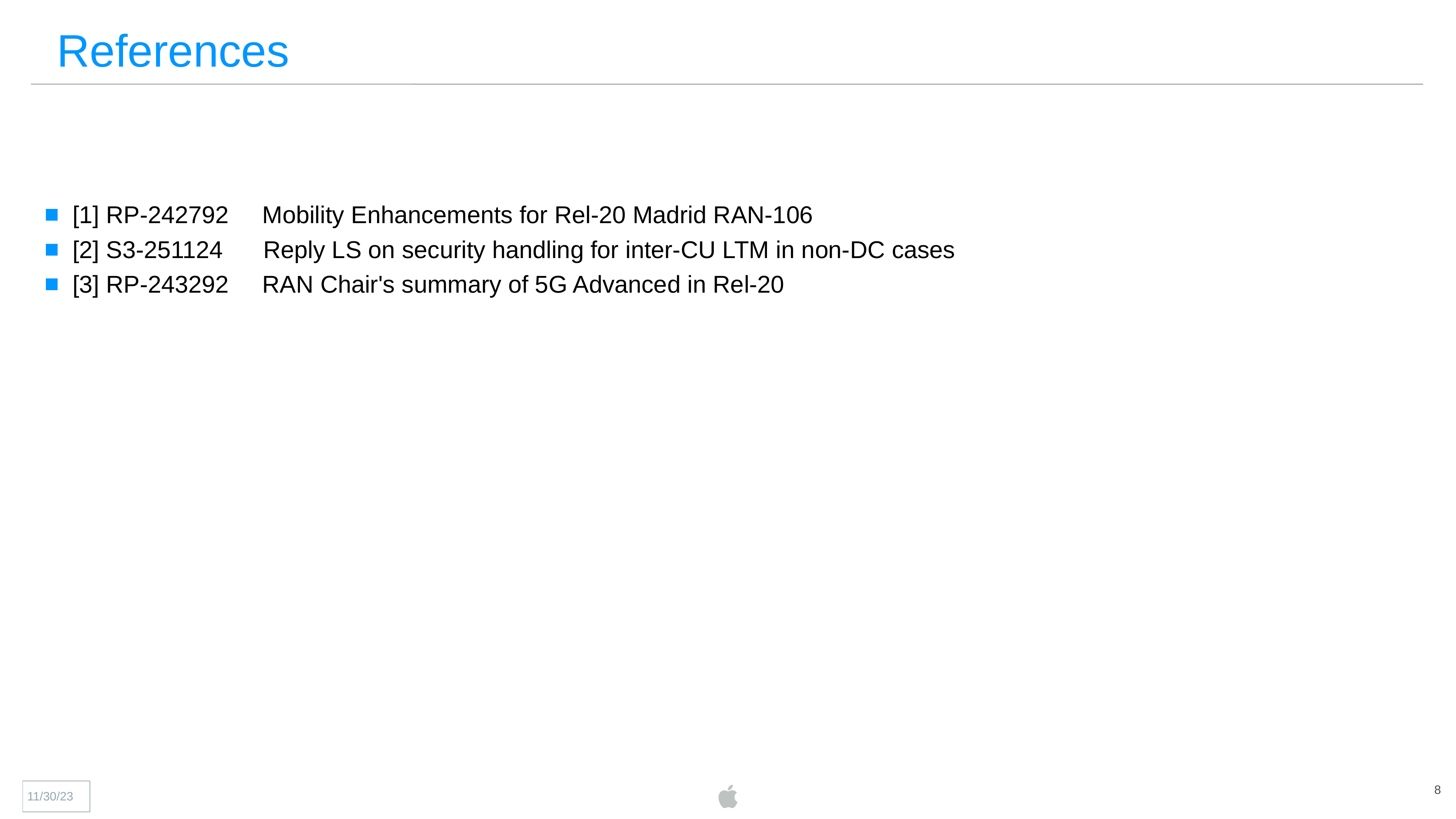

References

[1] RP-242792     Mobility Enhancements for Rel-20 Madrid RAN-106
[2] S3-251124      Reply LS on security handling for inter-CU LTM in non-DC cases
[3] RP-243292     RAN Chair's summary of 5G Advanced in Rel-20

8